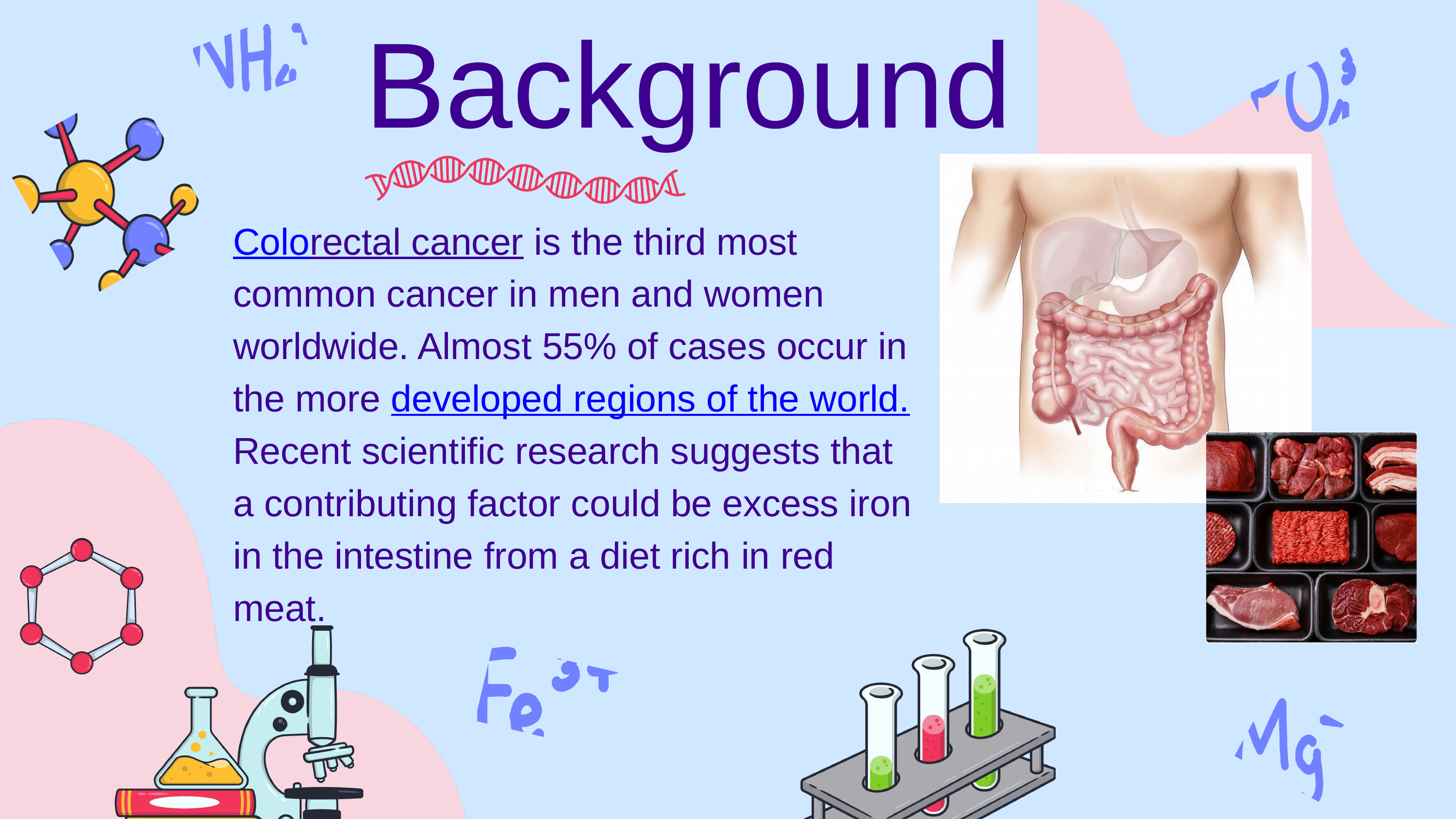

Background

Colorectal cancer is the third most common cancer in men and women worldwide. Almost 55% of cases occur in the more developed regions of the world. Recent scientific research suggests that a contributing factor could be excess iron in the intestine from a diet rich in red meat.